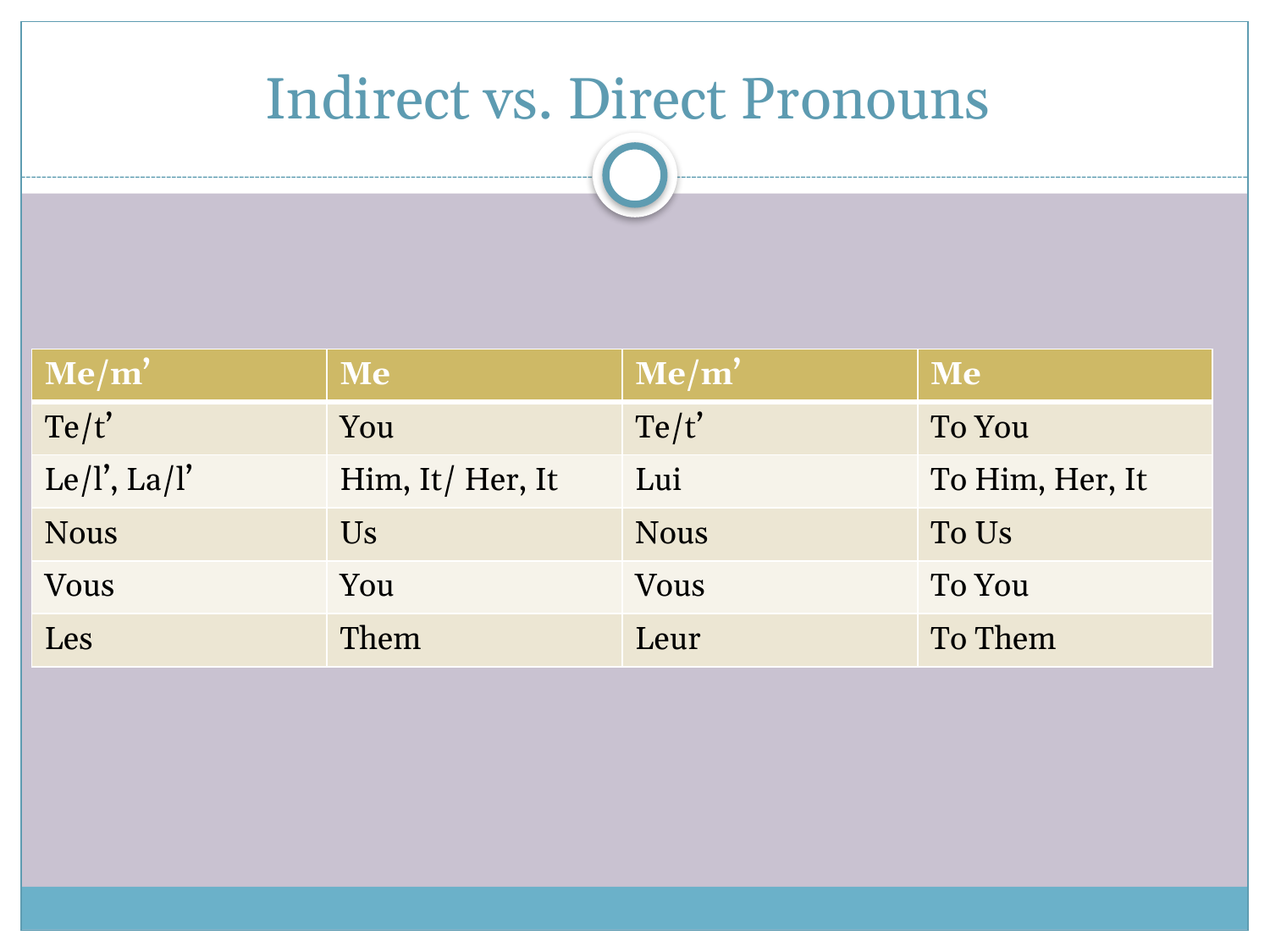

# Indirect vs. Direct Pronouns
| Me/m’ | Me | Me/m’ | Me |
| --- | --- | --- | --- |
| Te/t’ | You | Te/t’ | To You |
| Le/l’, La/l’ | Him, It/ Her, It | Lui | To Him, Her, It |
| Nous | Us | Nous | To Us |
| Vous | You | Vous | To You |
| Les | Them | Leur | To Them |